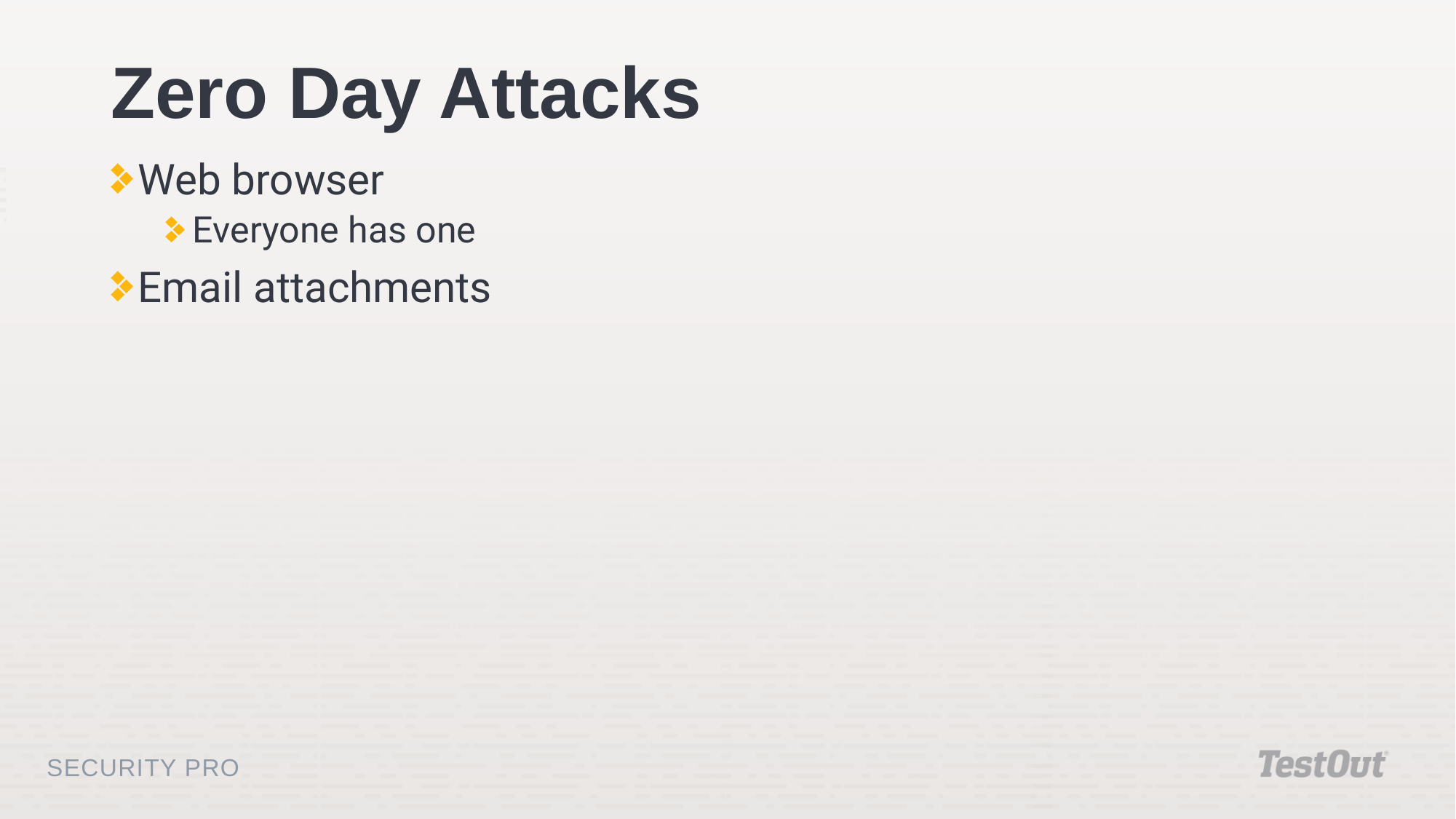

# Zero Day Attacks
Web browser
Everyone has one
Email attachments
Security Pro